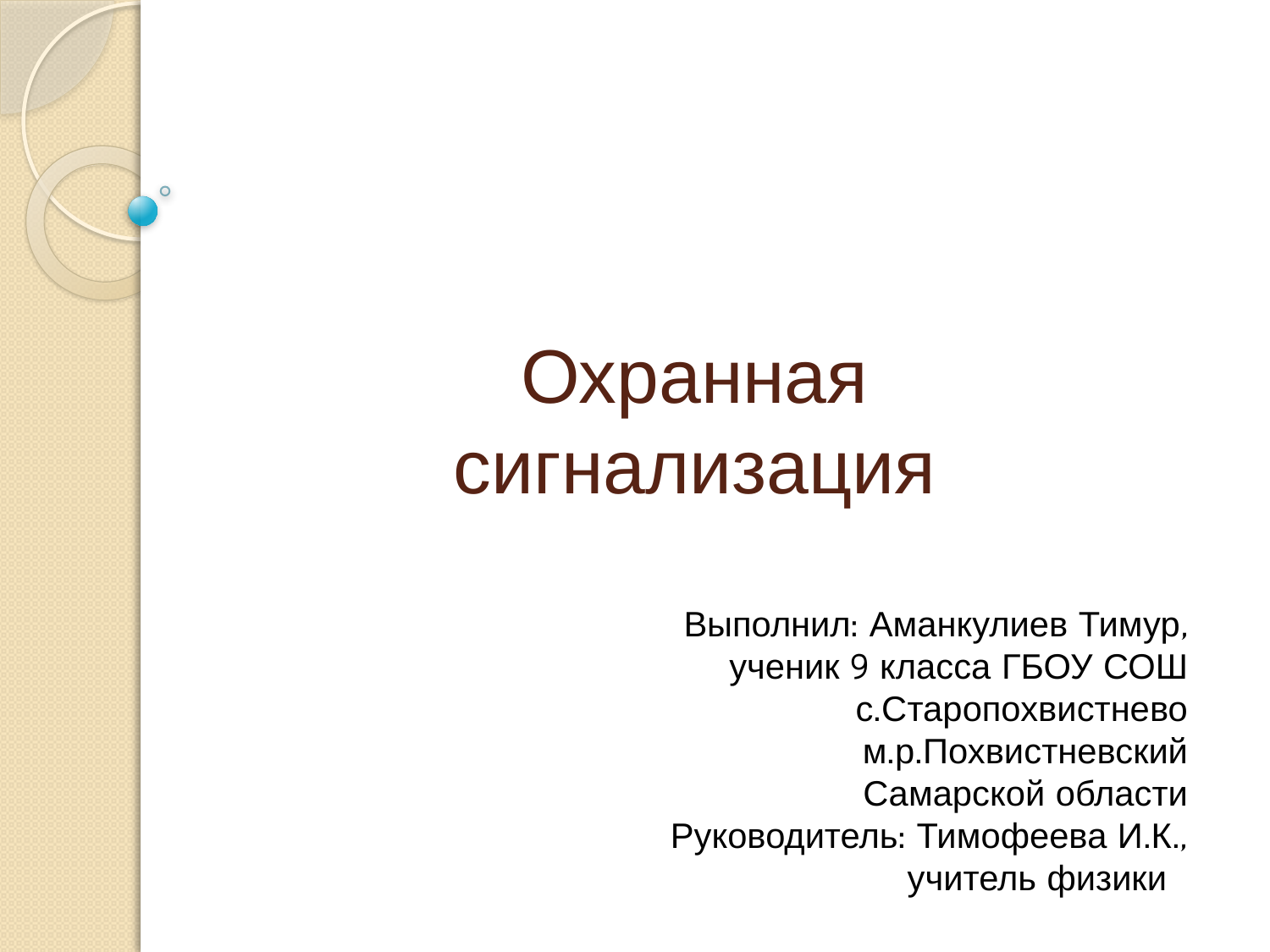

# Охранная сигнализация
Выполнил: Аманкулиев Тимур,
ученик 9 класса ГБОУ СОШ
с.Старопохвистнево м.р.Похвистневский
Самарской области
Руководитель: Тимофеева И.К.,
учитель физики